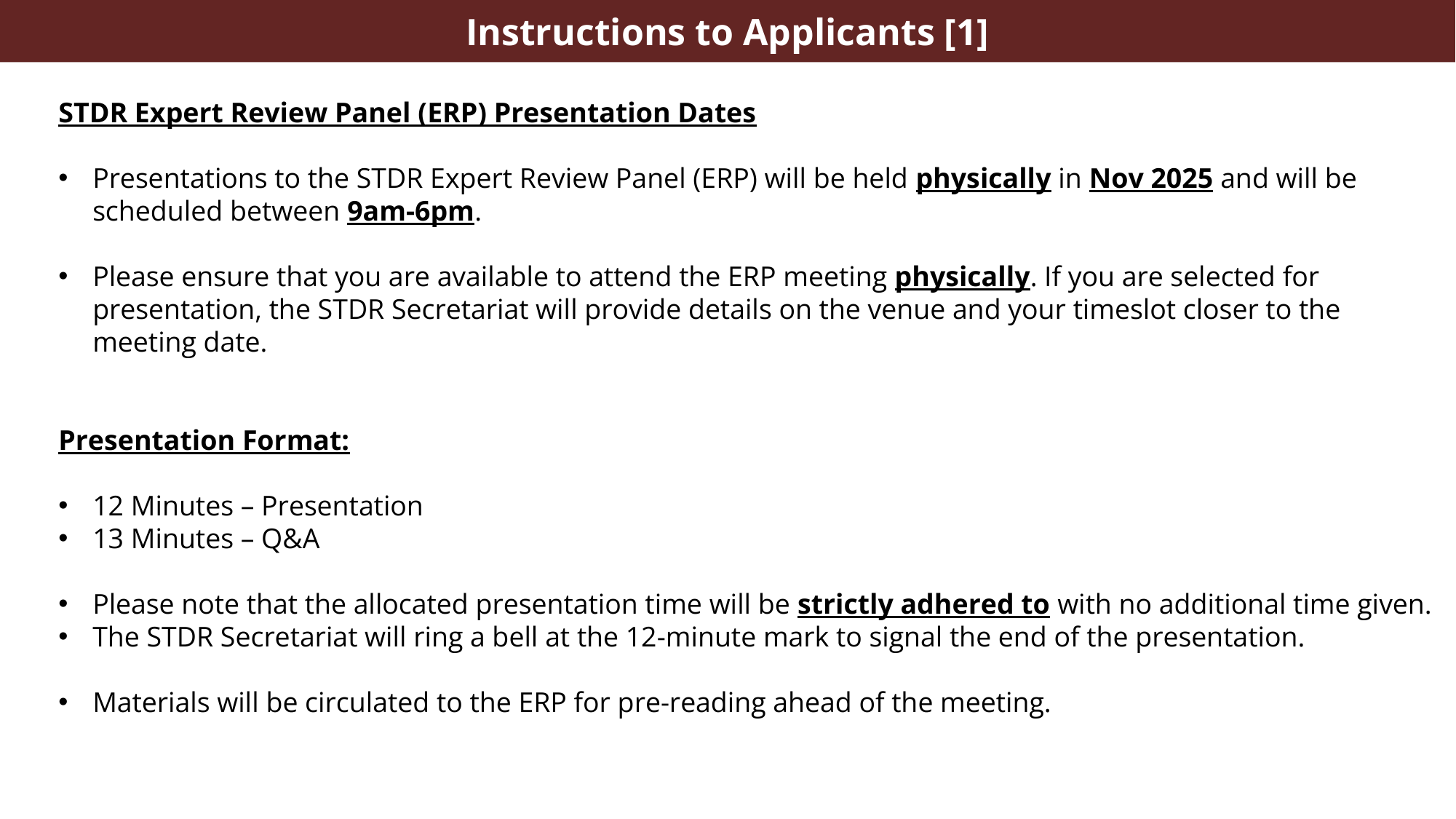

Instructions to Applicants [1]
STDR Expert Review Panel (ERP) Presentation Dates

Presentations to the STDR Expert Review Panel (ERP) will be held physically in Nov 2025 and will be scheduled between 9am-6pm.

Please ensure that you are available to attend the ERP meeting physically. If you are selected for presentation, the STDR Secretariat will provide details on the venue and your timeslot closer to the meeting date.

Presentation Format:

12 Minutes – Presentation
13 Minutes – Q&A

Please note that the allocated presentation time will be strictly adhered to with no additional time given.
The STDR Secretariat will ring a bell at the 12-minute mark to signal the end of the presentation.

Materials will be circulated to the ERP for pre-reading ahead of the meeting.